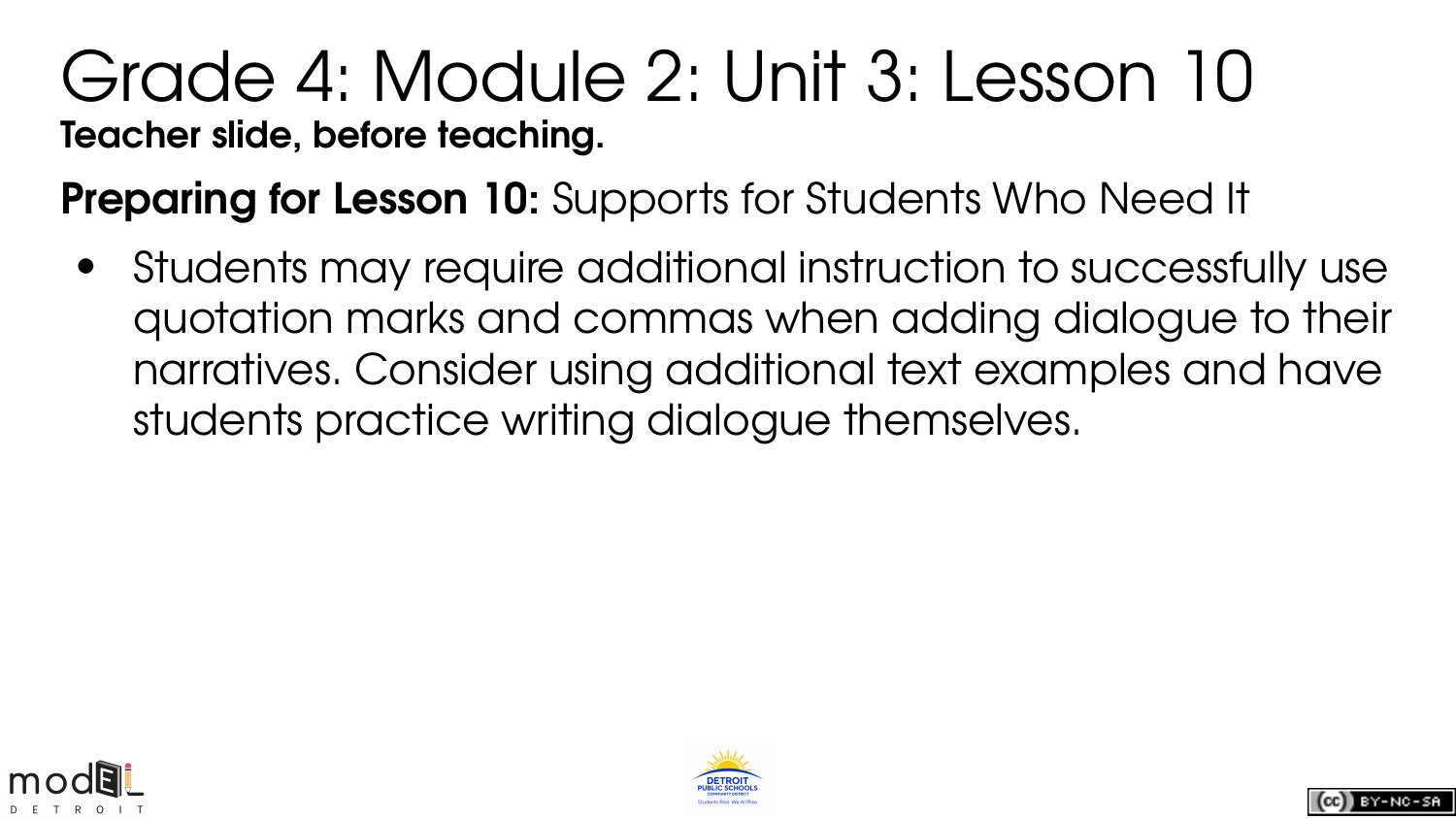

# Grade 4: Module 2: Unit 3: Lesson 10
Teacher slide, before teaching.
Preparing for Lesson 10: Supports for Students Who Need It
Students may require additional instruction to successfully use quotation marks and commas when adding dialogue to their narratives. Consider using additional text examples and have students practice writing dialogue themselves.